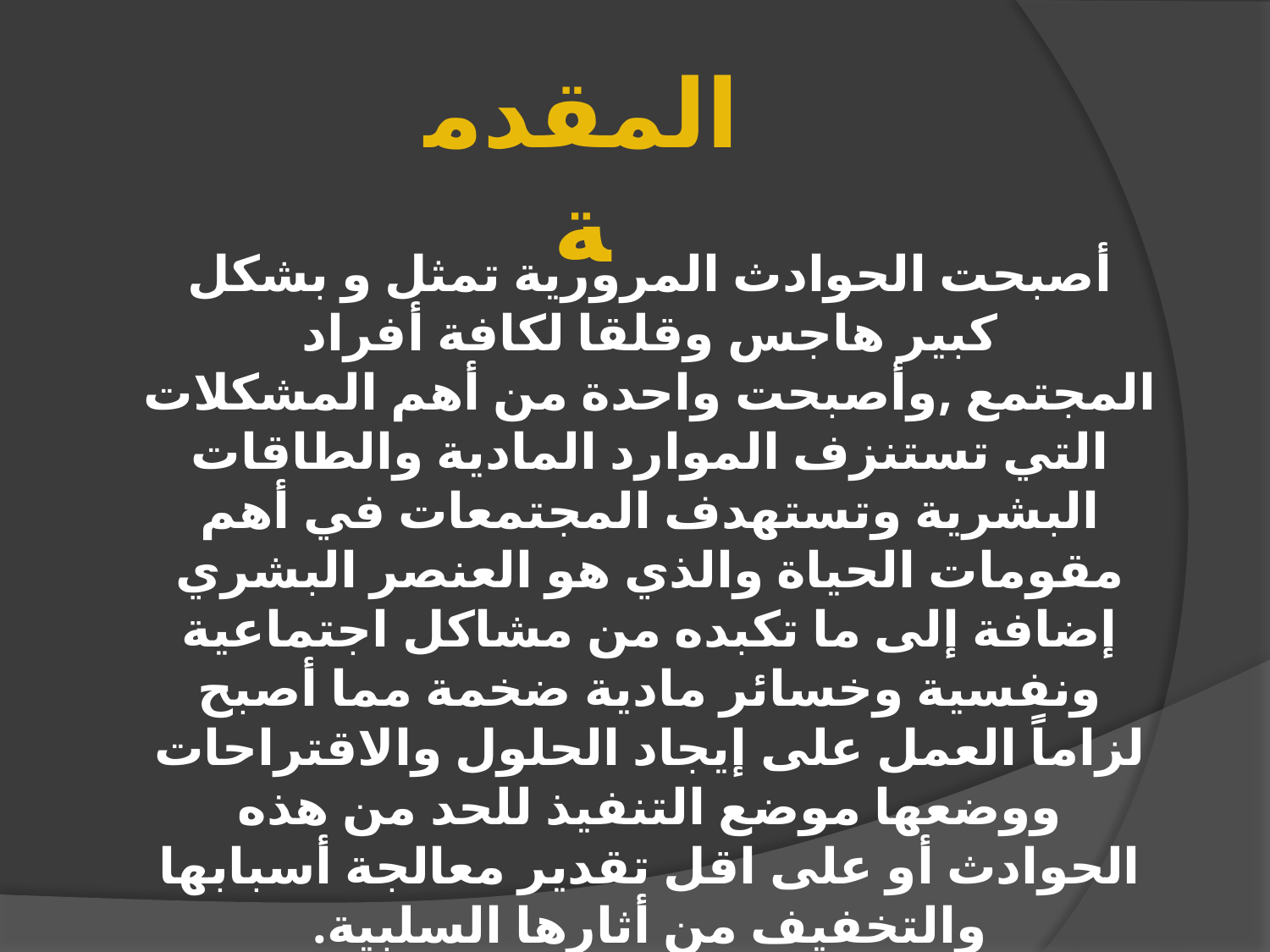

المقدمة
أصبحت الحوادث المرورية تمثل و بشكل كبير هاجس وقلقا لكافة أفراد المجتمع ,وأصبحت واحدة من أهم المشكلات التي تستنزف الموارد المادية والطاقات البشرية وتستهدف المجتمعات في أهم مقومات الحياة والذي هو العنصر البشري إضافة إلى ما تكبده من مشاكل اجتماعية ونفسية وخسائر مادية ضخمة مما أصبح لزاماً العمل على إيجاد الحلول والاقتراحات ووضعها موضع التنفيذ للحد من هذه الحوادث أو على اقل تقدير معالجة أسبابها والتخفيف من أثارها السلبية.